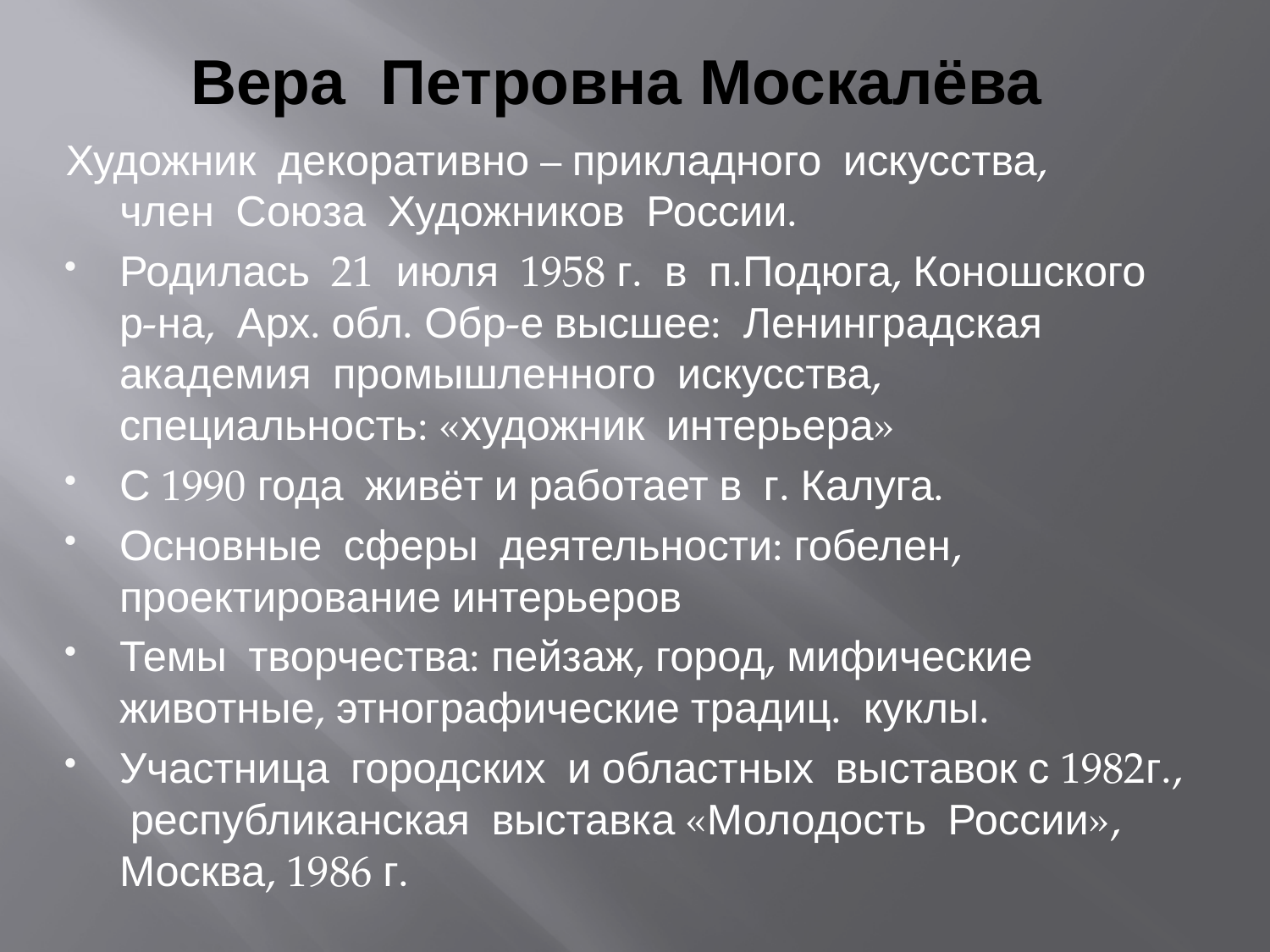

# Вера  Петровна Москалёва
Художник  декоративно – прикладного  искусства,                   член  Союза  Художников  России.
Родилась  21  июля  1958 г.  в  п.Подюга, Коношского р-на,  Арх. обл. Обр-е высшее:  Ленинградская  академия  промышленного  искусства, специальность: «художник  интерьера»
С 1990 года  живёт и работает в  г. Калуга.
Основные  сферы  деятельности: гобелен,  проектирование интерьеров
Темы  творчества: пейзаж, город, мифические животные, этнографические традиц.  куклы.
Участница  городских  и областных  выставок с 1982г.,  республиканская  выставка «Молодость  России», Москва, 1986 г.